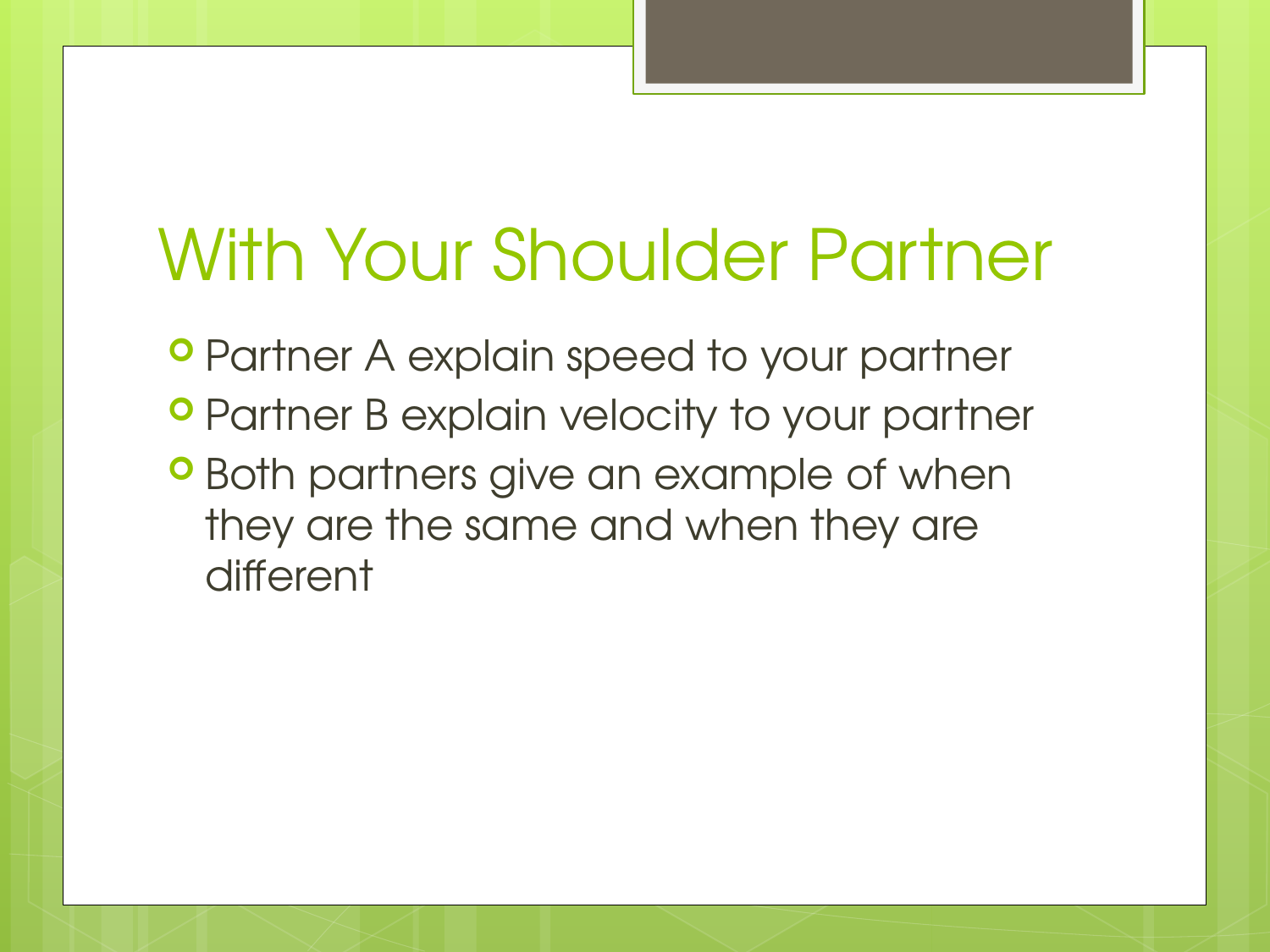

# With Your Shoulder Partner
Partner A explain speed to your partner
Partner B explain velocity to your partner
Both partners give an example of when they are the same and when they are different